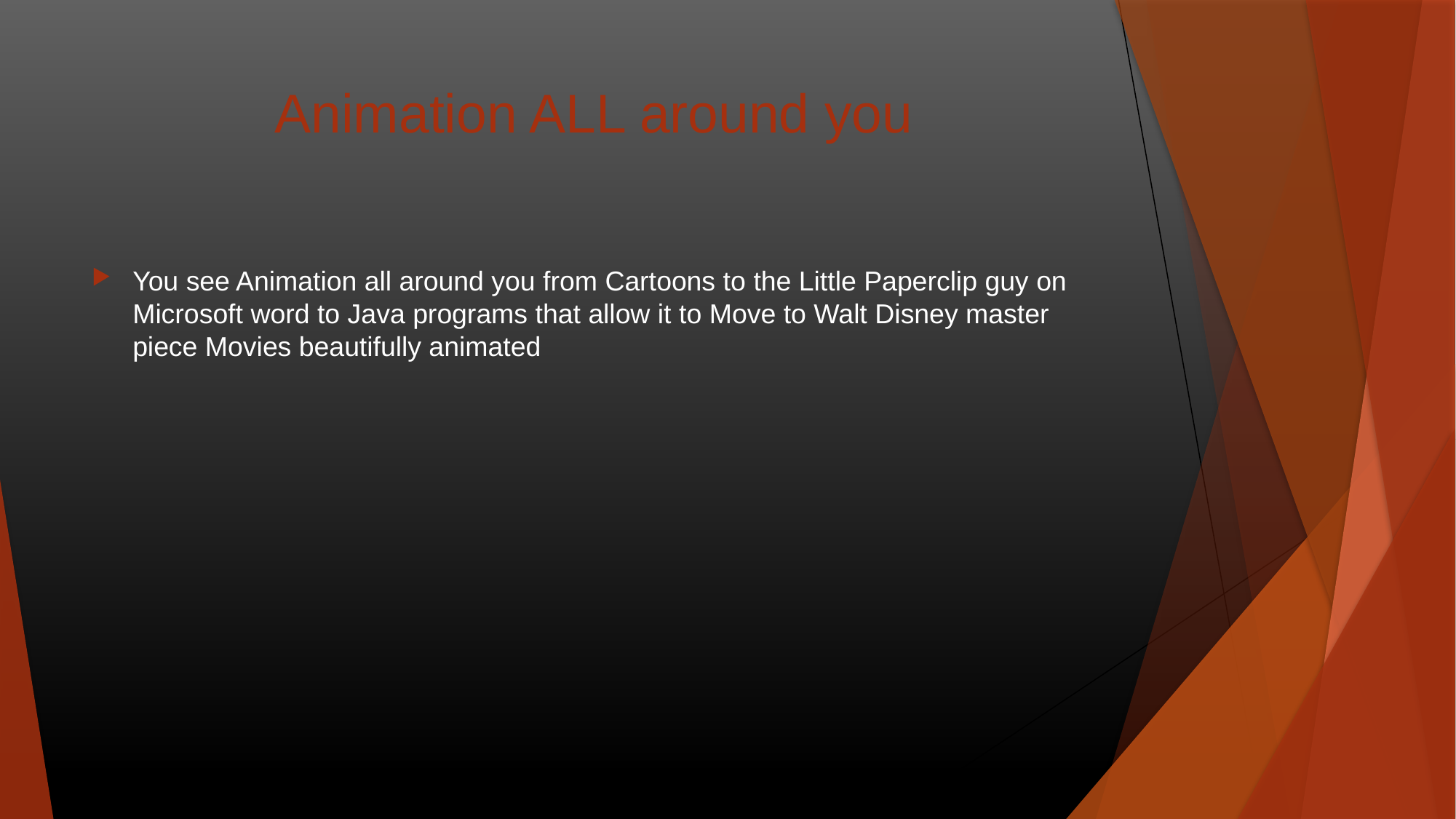

# Animation ALL around you
You see Animation all around you from Cartoons to the Little Paperclip guy on Microsoft word to Java programs that allow it to Move to Walt Disney master piece Movies beautifully animated